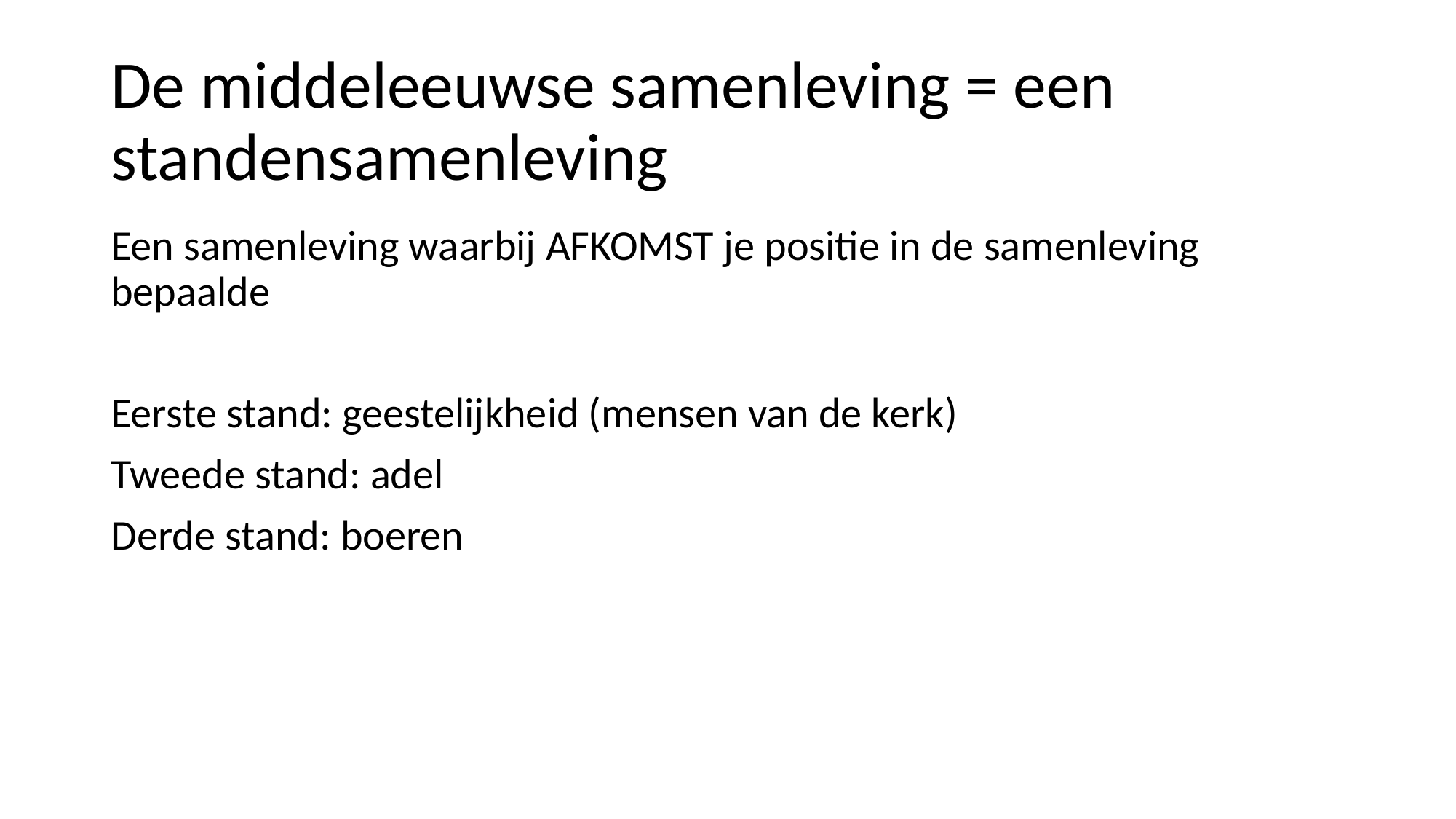

# De middeleeuwse samenleving = een standensamenleving
Een samenleving waarbij AFKOMST je positie in de samenleving bepaalde

Eerste stand: geestelijkheid (mensen van de kerk)
Tweede stand: adel
Derde stand: boeren